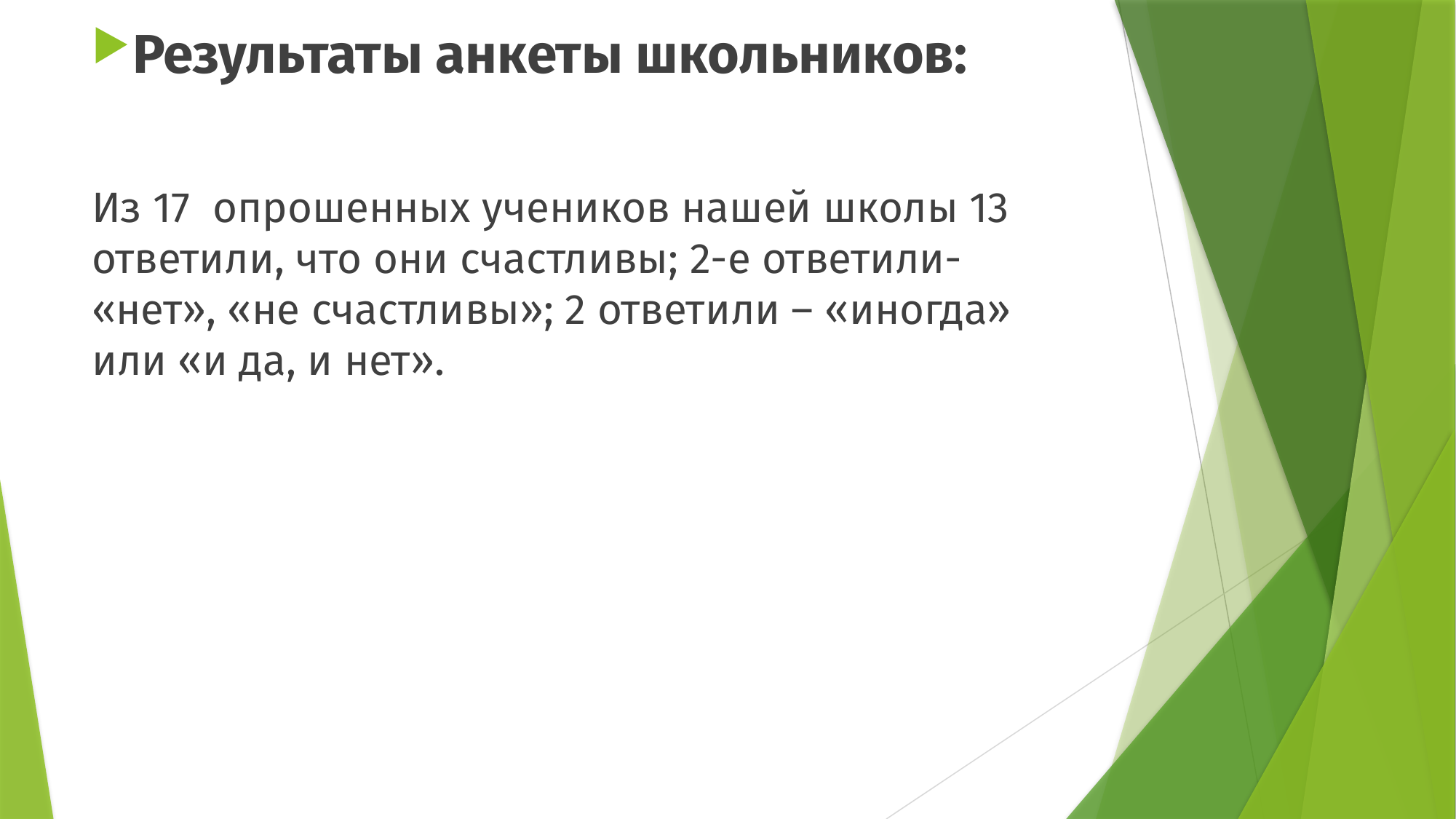

Результаты анкеты школьников:

Из 17  опрошенных учеников нашей школы 13 ответили, что они счастливы; 2-е ответили- «нет», «не счастливы»; 2 ответили – «иногда» или «и да, и нет».